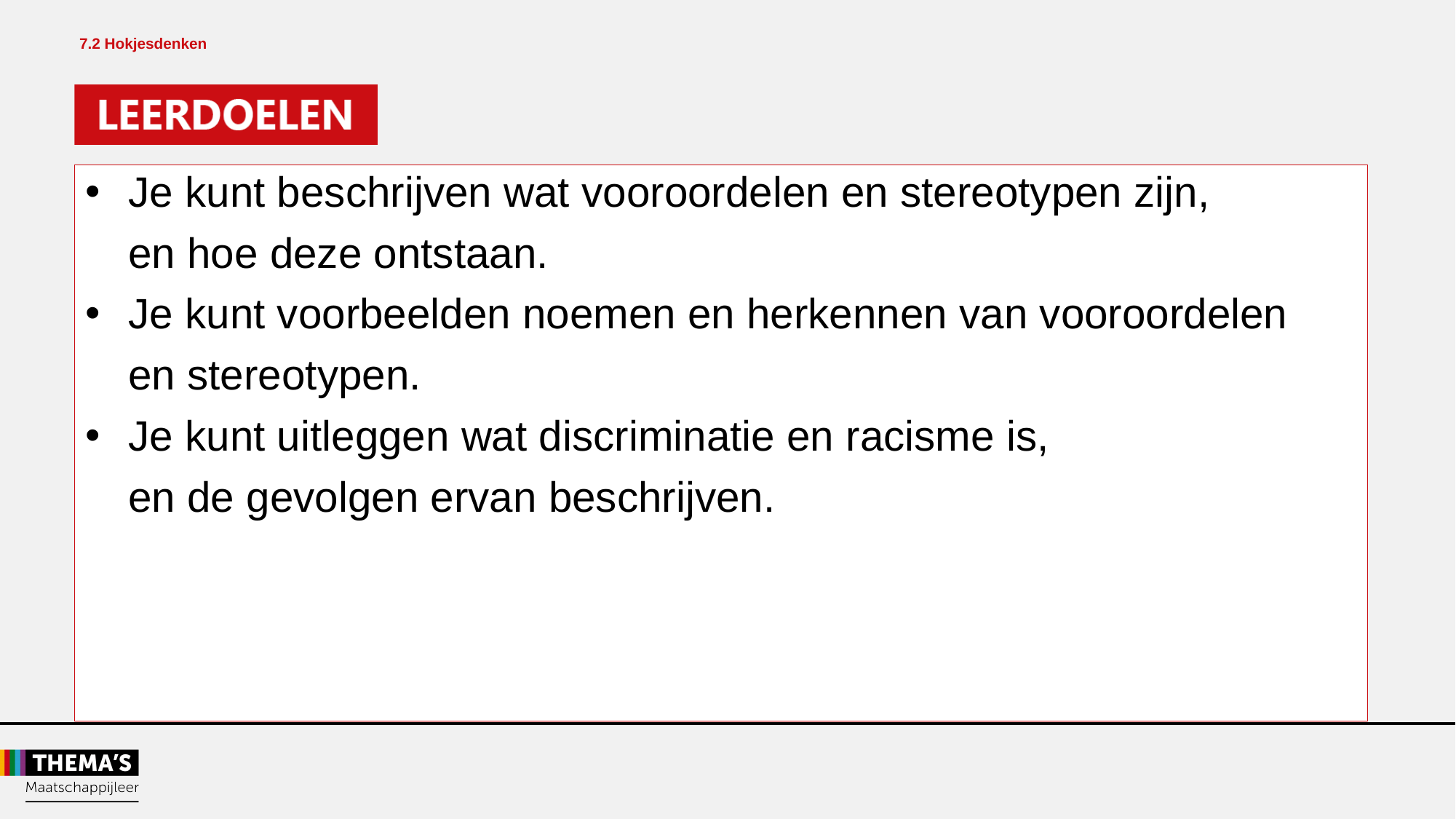

7.2 Hokjesdenken
Je kunt beschrijven wat vooroordelen en stereotypen zijn,
	en hoe deze ontstaan.
Je kunt voorbeelden noemen en herkennen van vooroordelen
en stereotypen.
Je kunt uitleggen wat discriminatie en racisme is,
	en de gevolgen ervan beschrijven.